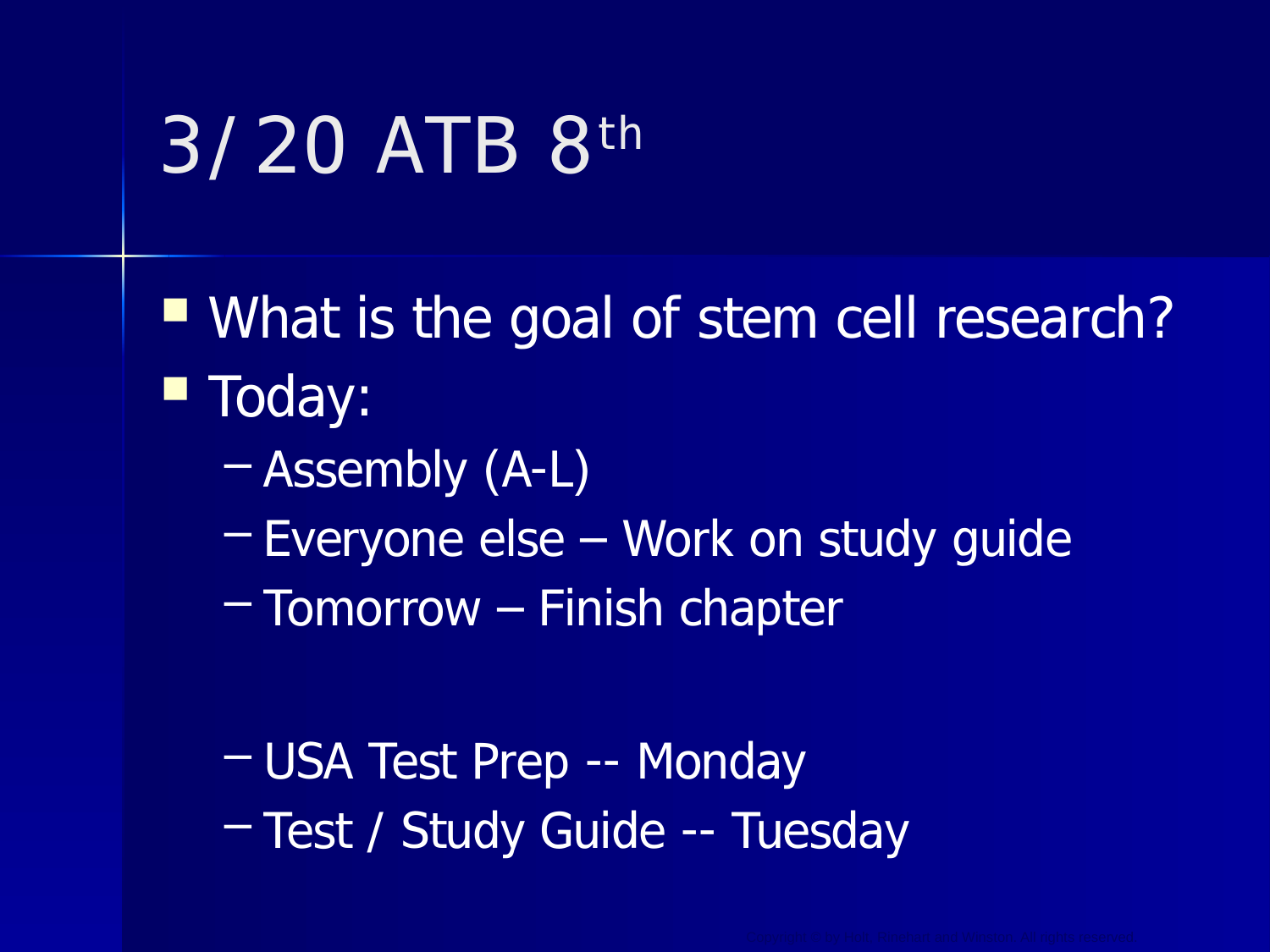

# 3/20 ATB 8th
What is the goal of stem cell research?
Today:
Assembly (A-L)
Everyone else – Work on study guide
Tomorrow – Finish chapter

USA Test Prep -- Monday
Test / Study Guide -- Tuesday